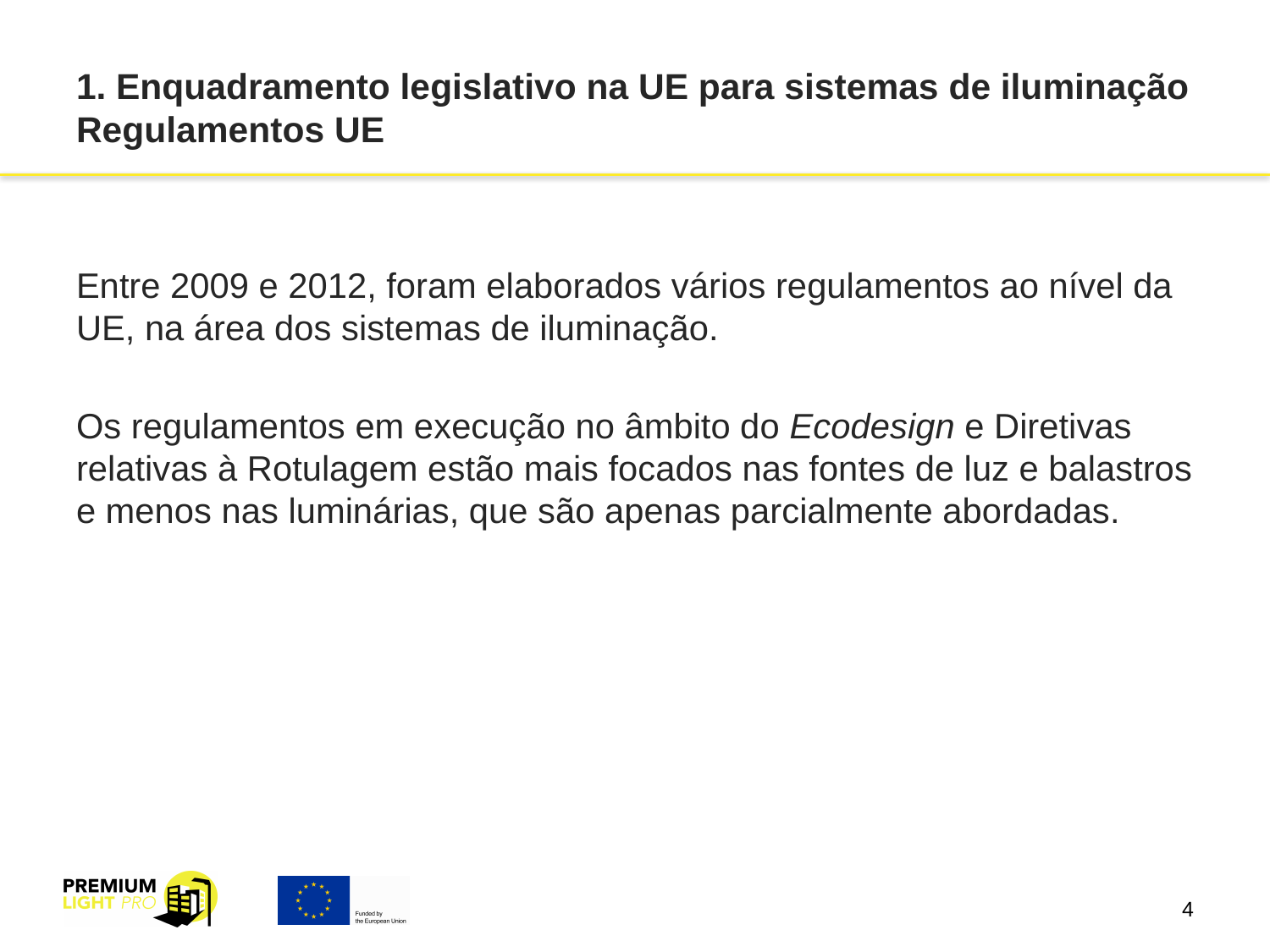

# 1. Enquadramento legislativo na UE para sistemas de iluminação Regulamentos UE

Entre 2009 e 2012, foram elaborados vários regulamentos ao nível da UE, na área dos sistemas de iluminação.

Os regulamentos em execução no âmbito do Ecodesign e Diretivas relativas à Rotulagem estão mais focados nas fontes de luz e balastros e menos nas luminárias, que são apenas parcialmente abordadas.